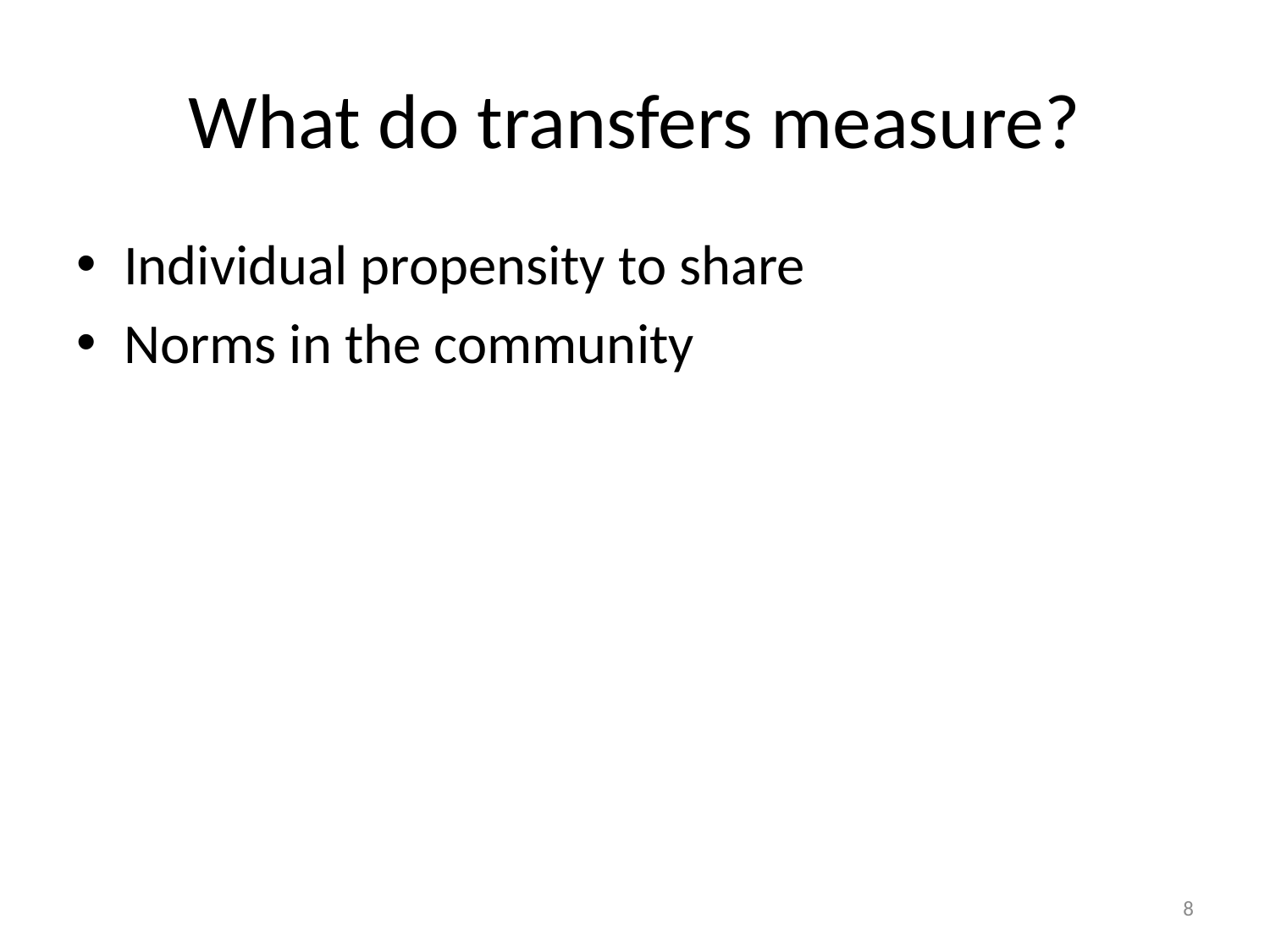

# What do transfers measure?
Individual propensity to share
Norms in the community
8